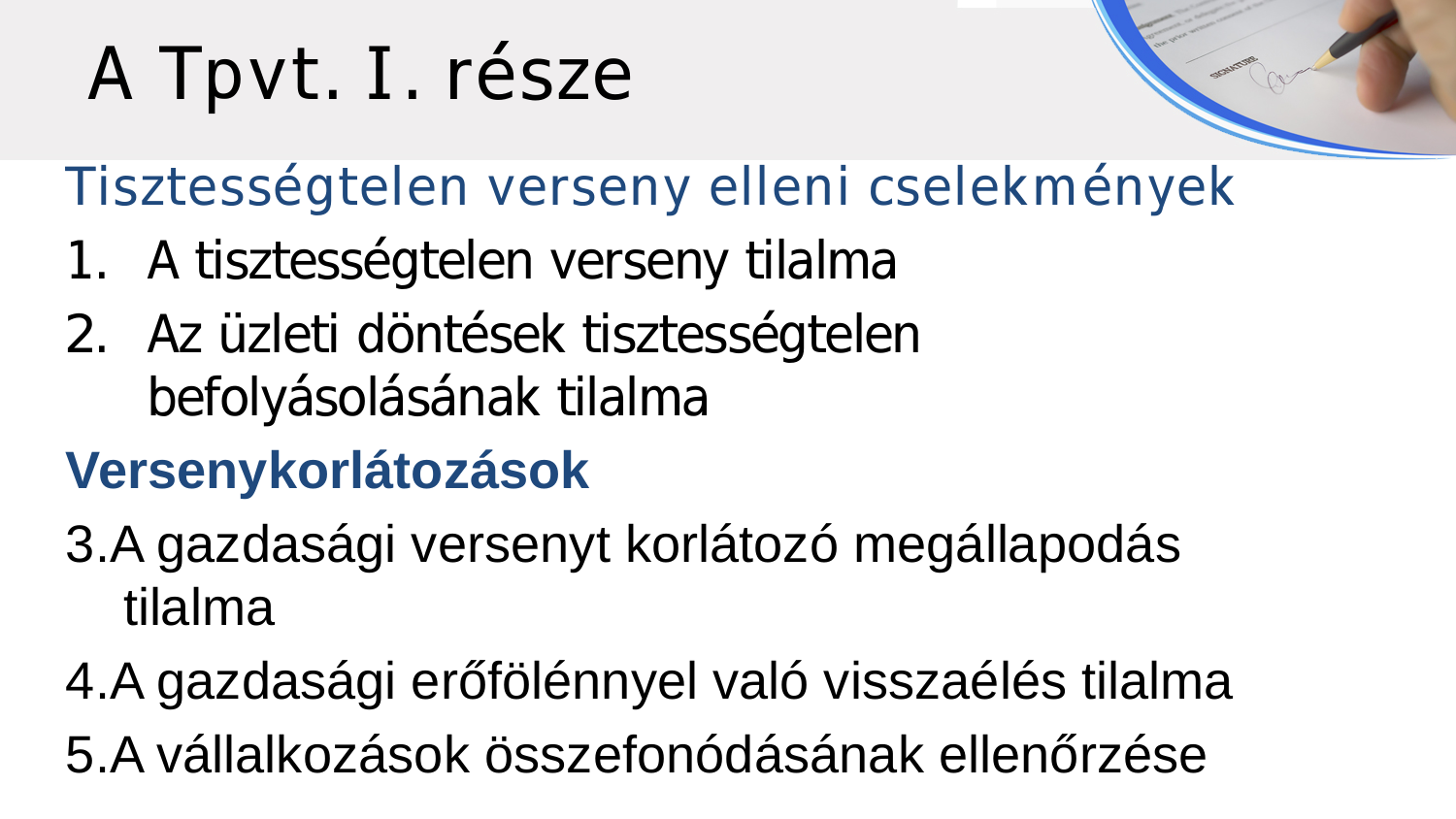

A Tpvt. I. része
Tisztességtelen verseny elleni cselekmények
A tisztességtelen verseny tilalma
Az üzleti döntések tisztességtelen
befolyásolásának tilalma
Versenykorlátozások
A gazdasági versenyt korlátozó megállapodás
  tilalma
A gazdasági erőfölénnyel való visszaélés tilalma
A vállalkozások összefonódásának ellenőrzése